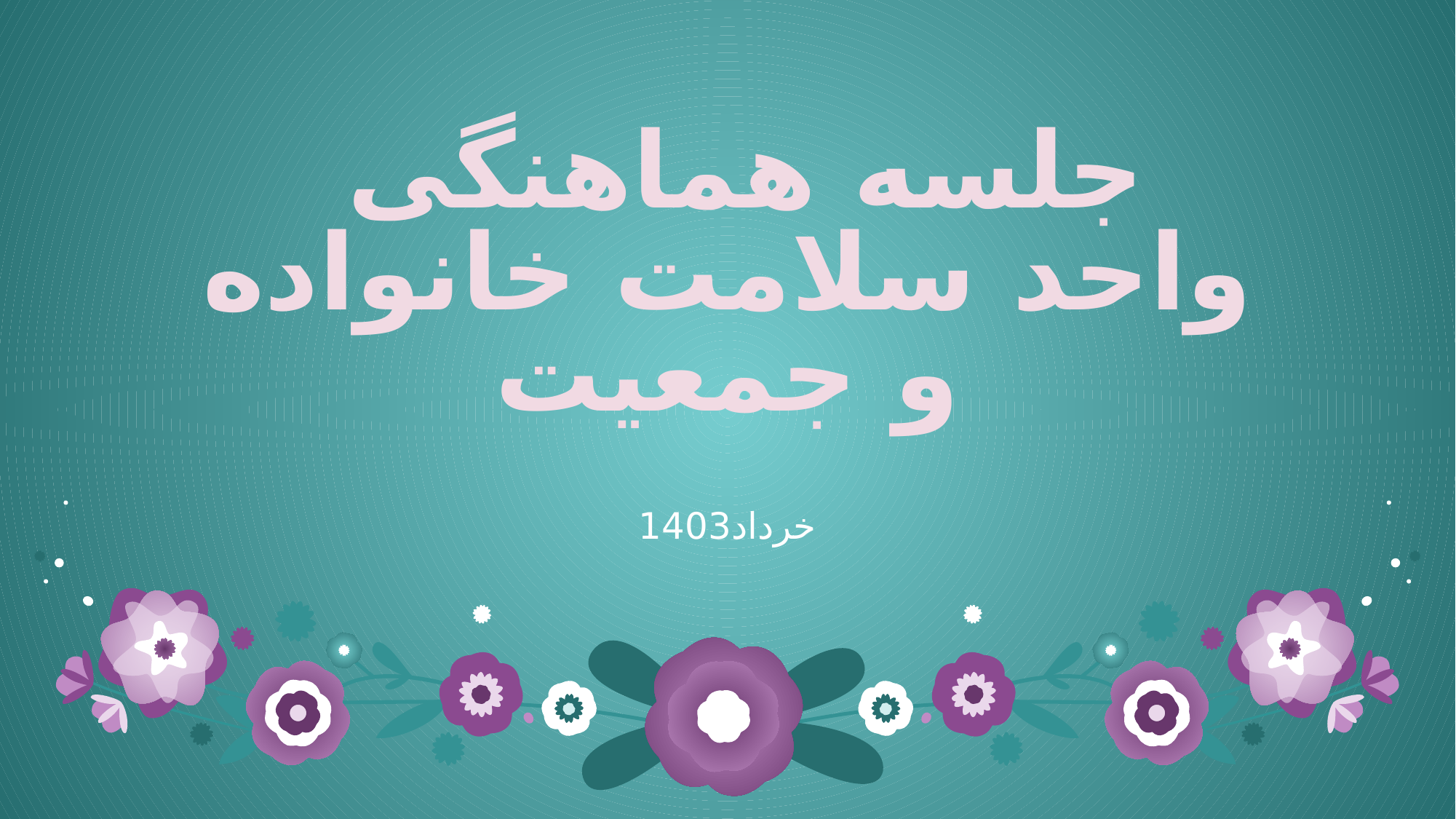

# جلسه هماهنگی واحد سلامت خانواده و جمعیت
خرداد1403